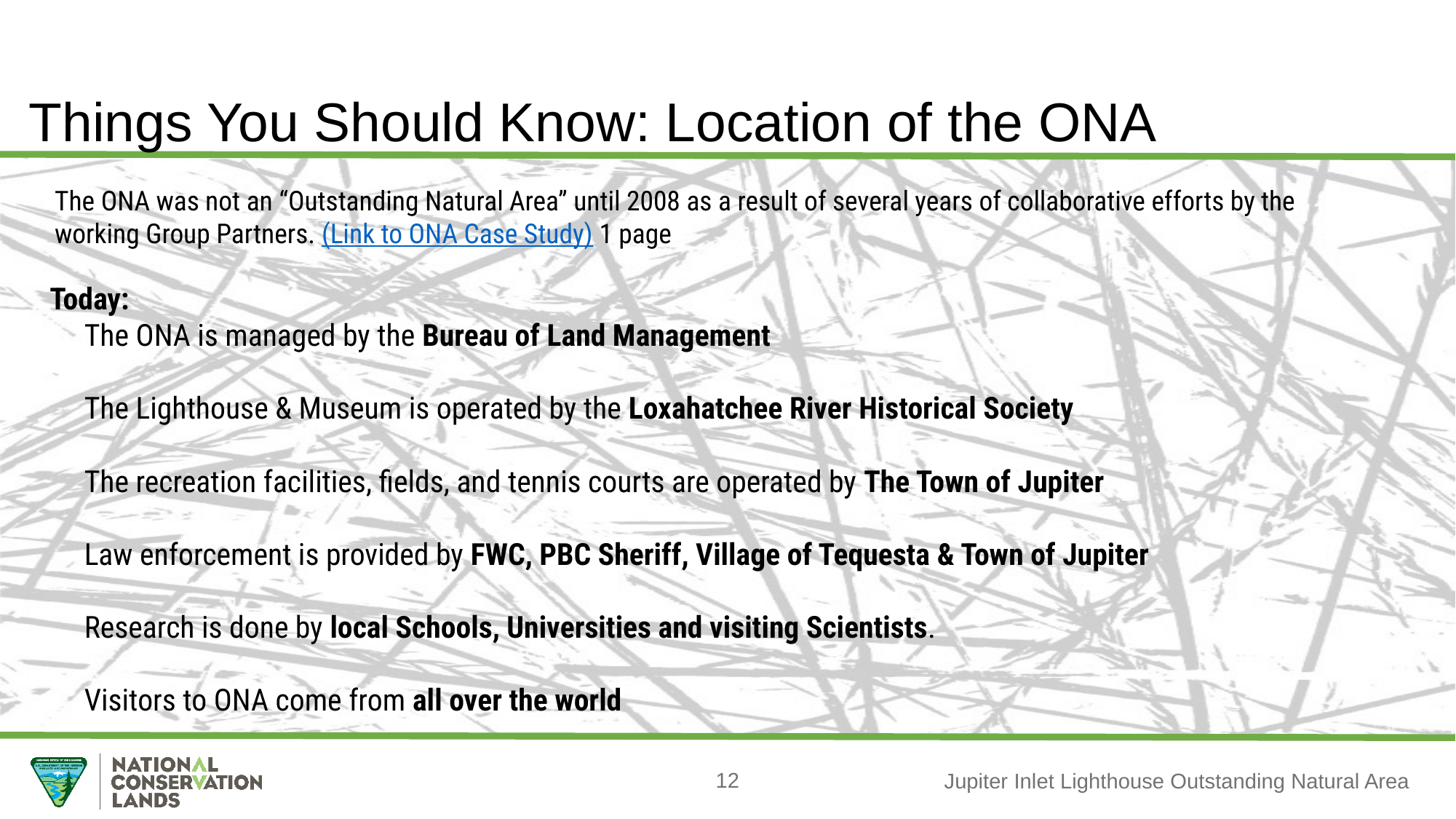

Things You Should Know: Location of the ONA
The ONA was not an “Outstanding Natural Area” until 2008 as a result of several years of collaborative efforts by the working Group Partners. (Link to ONA Case Study) 1 page
Today:
     The ONA is managed by the Bureau of Land Management

     The Lighthouse & Museum is operated by the Loxahatchee River Historical Society

     The recreation facilities, fields, and tennis courts are operated by The Town of Jupiter

     Law enforcement is provided by FWC, PBC Sheriff, Village of Tequesta & Town of Jupiter

     Research is done by local Schools, Universities and visiting Scientists.

     Visitors to ONA come from all over the world